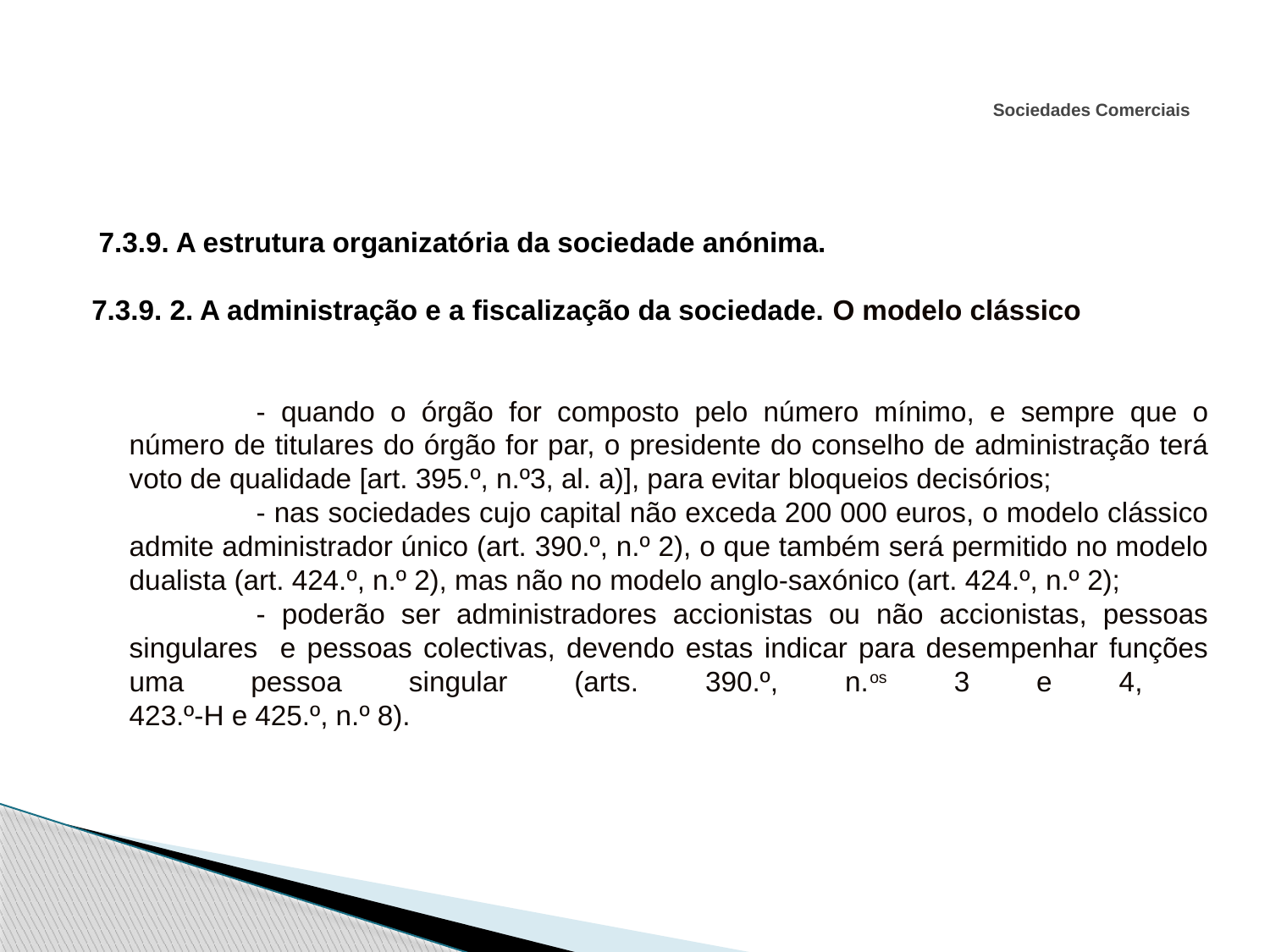

# Sociedades Comerciais
 7.3.9. A estrutura organizatória da sociedade anónima.

7.3.9. 2. A administração e a fiscalização da sociedade. O modelo clássico

		- quando o órgão for composto pelo número mínimo, e sempre que o número de titulares do órgão for par, o presidente do conselho de administração terá voto de qualidade [art. 395.º, n.º3, al. a)], para evitar bloqueios decisórios;
		- nas sociedades cujo capital não exceda 200 000 euros, o modelo clássico admite administrador único (art. 390.º, n.º 2), o que também será permitido no modelo dualista (art. 424.º, n.º 2), mas não no modelo anglo-saxónico (art. 424.º, n.º 2);
		- poderão ser administradores accionistas ou não accionistas, pessoas singulares  e pessoas colectivas, devendo estas indicar para desempenhar funções uma pessoa singular (arts. 390.º, n.os 3 e 4,
423.º-H e 425.º, n.º 8).